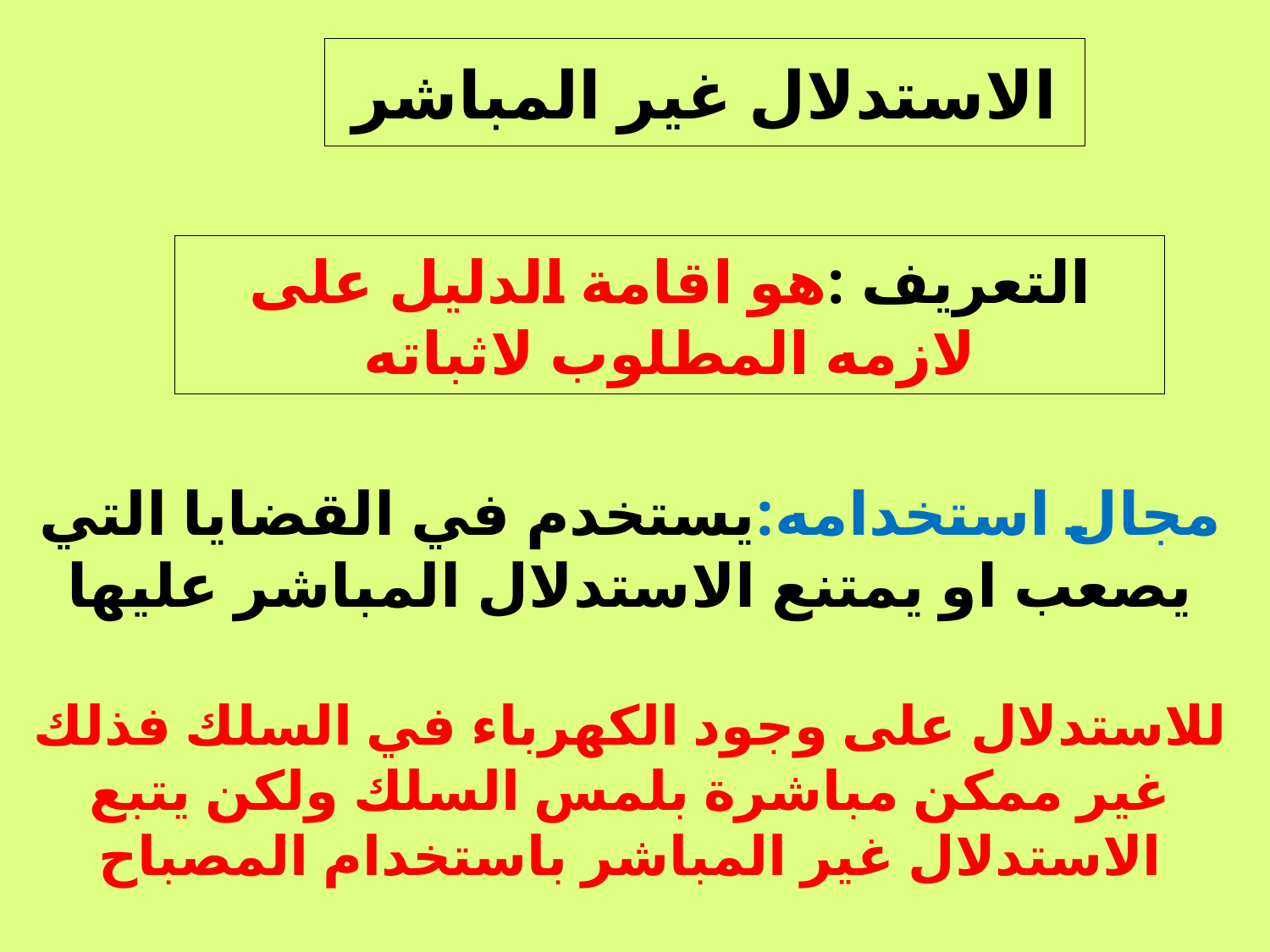

# الاستدلال غير المباشر
التعريف :هو اقامة الدليل على لازمه المطلوب لاثباته
مجال استخدامه:يستخدم في القضايا التي يصعب او يمتنع الاستدلال المباشر عليها

للاستدلال على وجود الكهرباء في السلك فذلك غير ممكن مباشرة بلمس السلك ولكن يتبع الاستدلال غير المباشر باستخدام المصباح